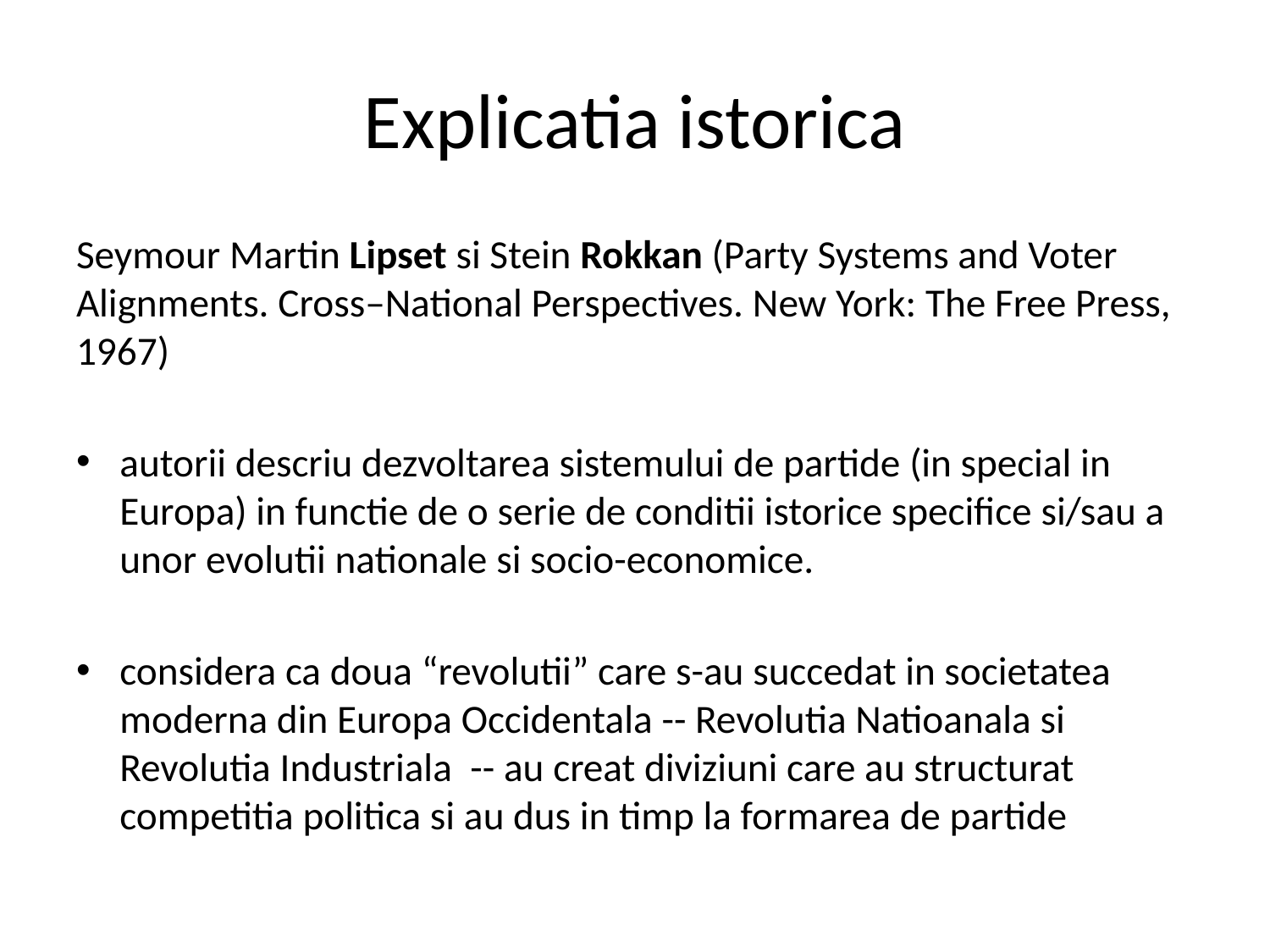

# Explicatia istorica
Seymour Martin Lipset si Stein Rokkan (Party Systems and Voter Alignments. Cross–National Perspectives. New York: The Free Press, 1967)

autorii descriu dezvoltarea sistemului de partide (in special in Europa) in functie de o serie de conditii istorice specifice si/sau a unor evolutii nationale si socio-economice.

considera ca doua “revolutii” care s-au succedat in societatea moderna din Europa Occidentala -- Revolutia Natioanala si Revolutia Industriala  -- au creat diviziuni care au structurat competitia politica si au dus in timp la formarea de partide